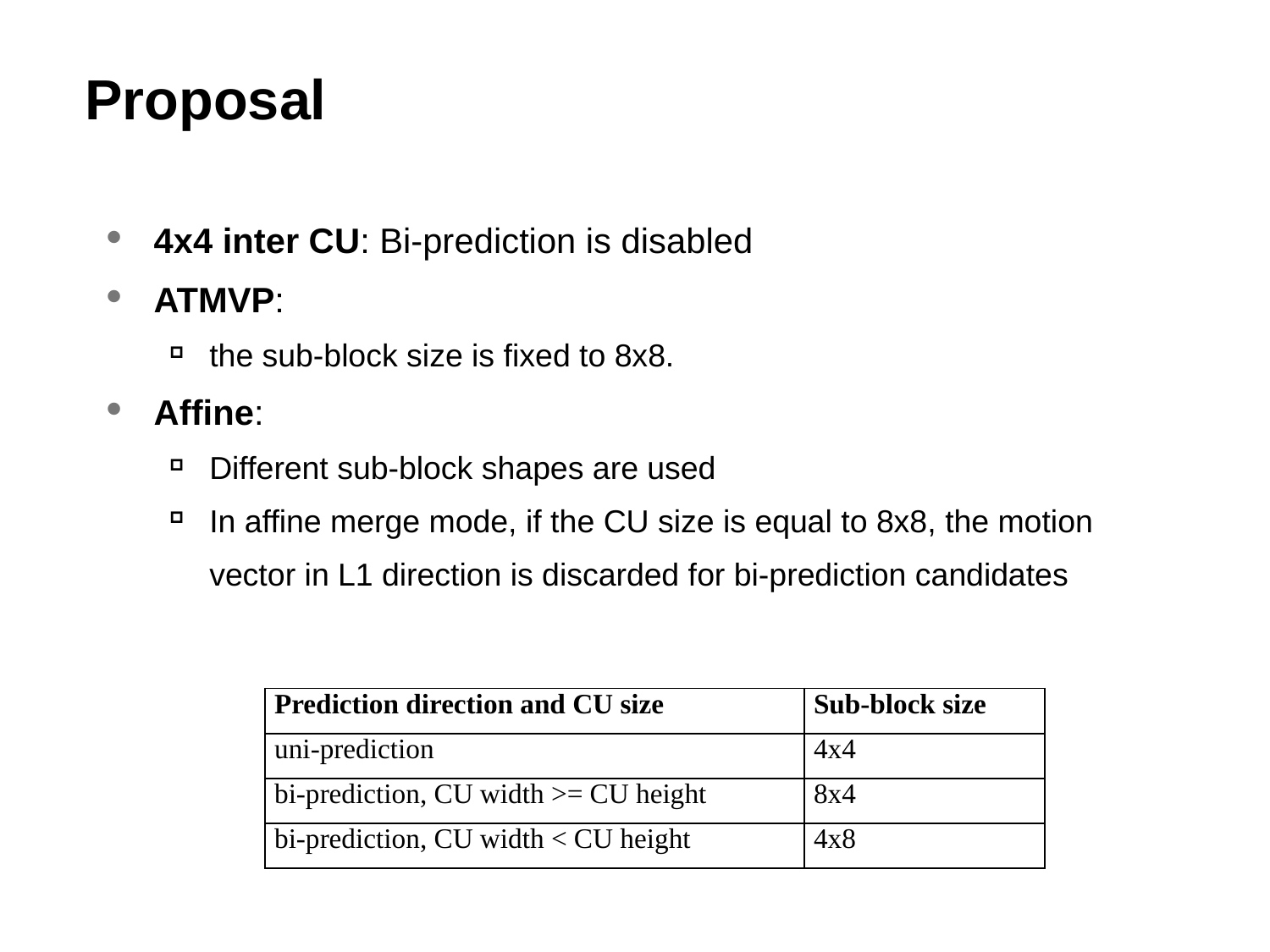

# Proposal
4x4 inter CU: Bi-prediction is disabled
ATMVP:
the sub-block size is fixed to 8x8.
Affine:
Different sub-block shapes are used
In affine merge mode, if the CU size is equal to 8x8, the motion vector in L1 direction is discarded for bi-prediction candidates
| Prediction direction and CU size | Sub-block size |
| --- | --- |
| uni-prediction | 4x4 |
| bi-prediction, CU width >= CU height | 8x4 |
| bi-prediction, CU width < CU height | 4x8 |